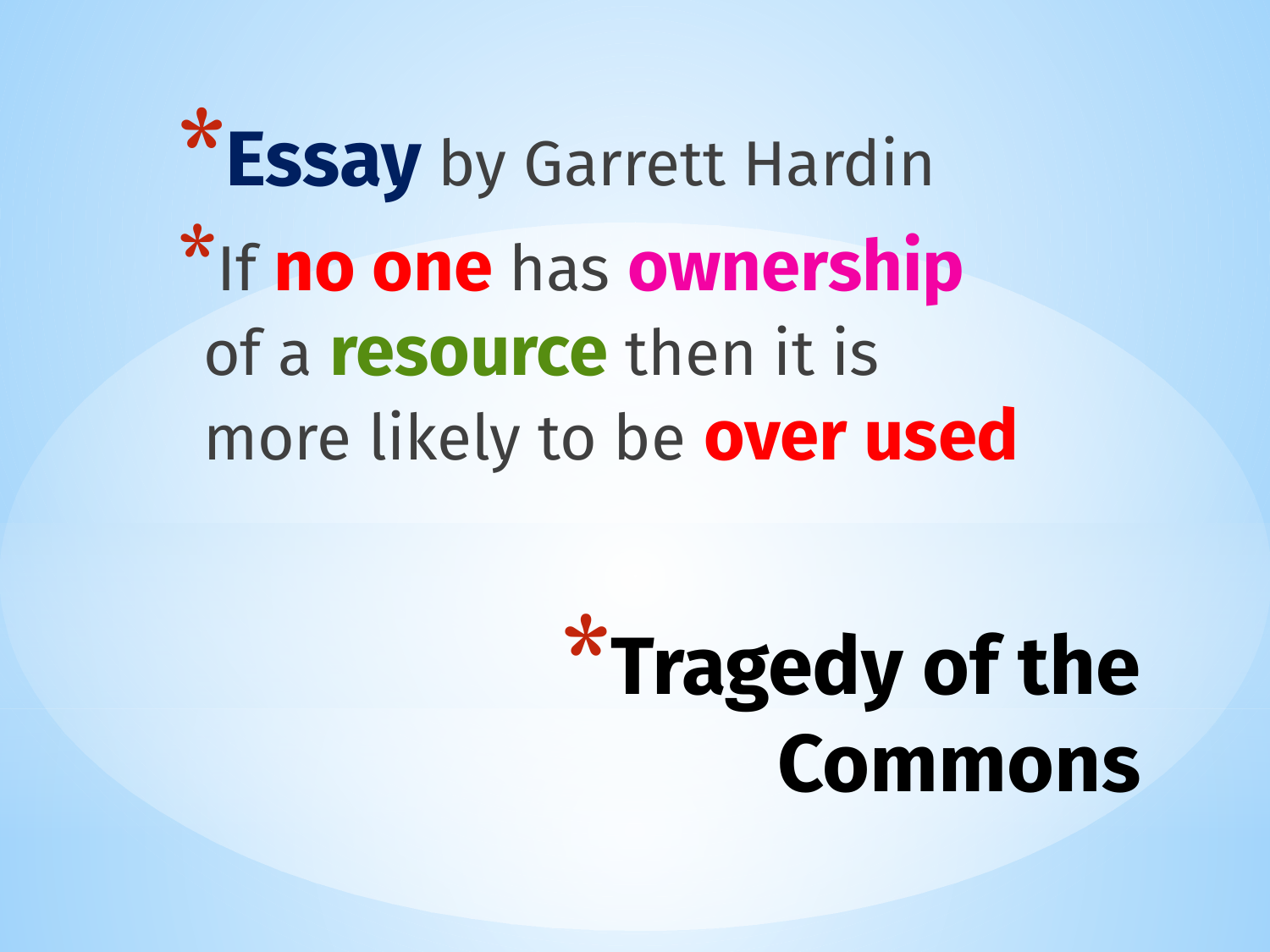

Essay by Garrett Hardin
If no one has ownership of a resource then it is more likely to be over used
# Tragedy of the Commons